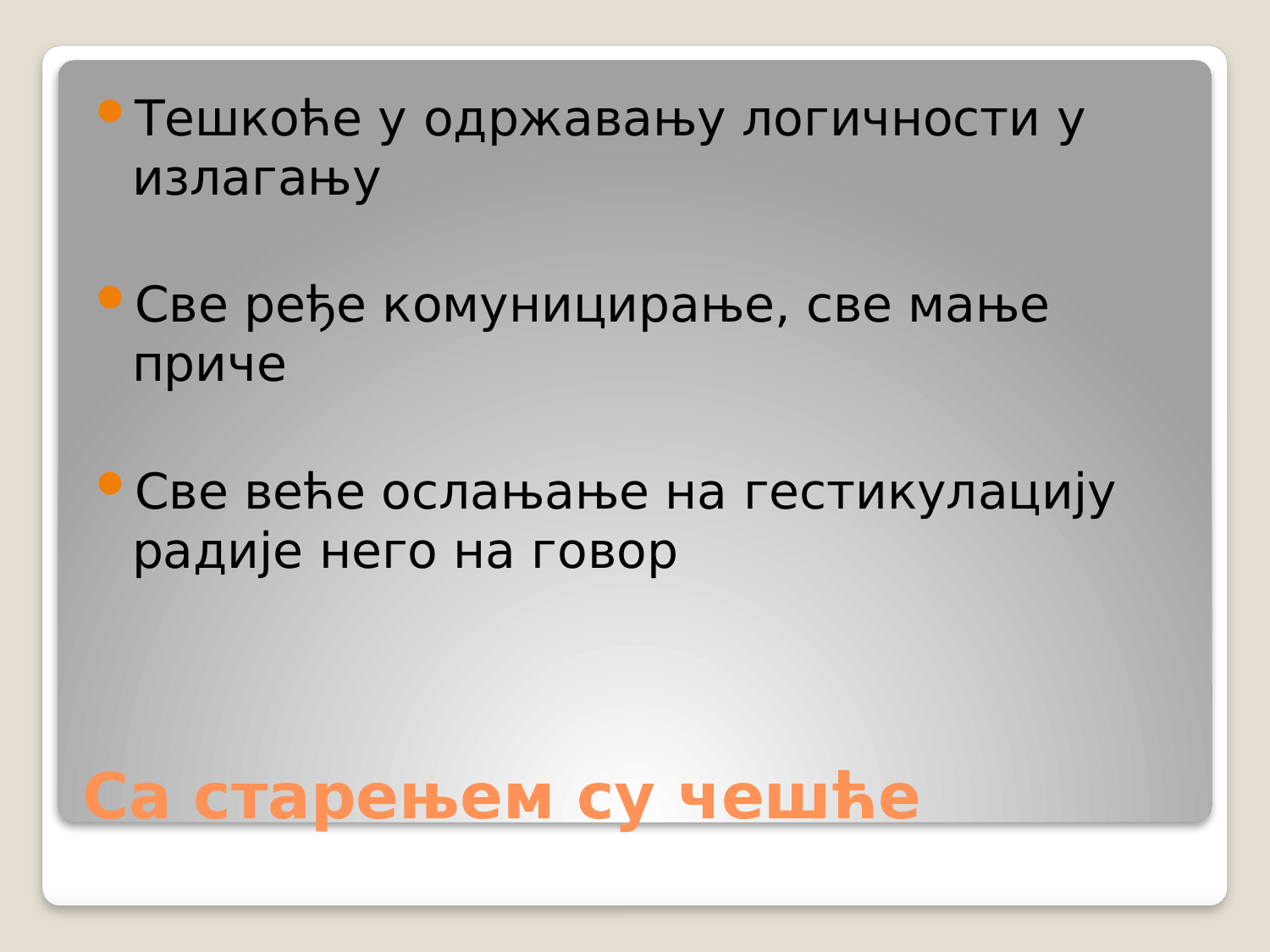

Тешкоће у одржавању логичности у излагању

Све ређе комуницирање, све мање приче

Све веће ослањање на гестикулацију радије него на говор

# Са старењем су чешће